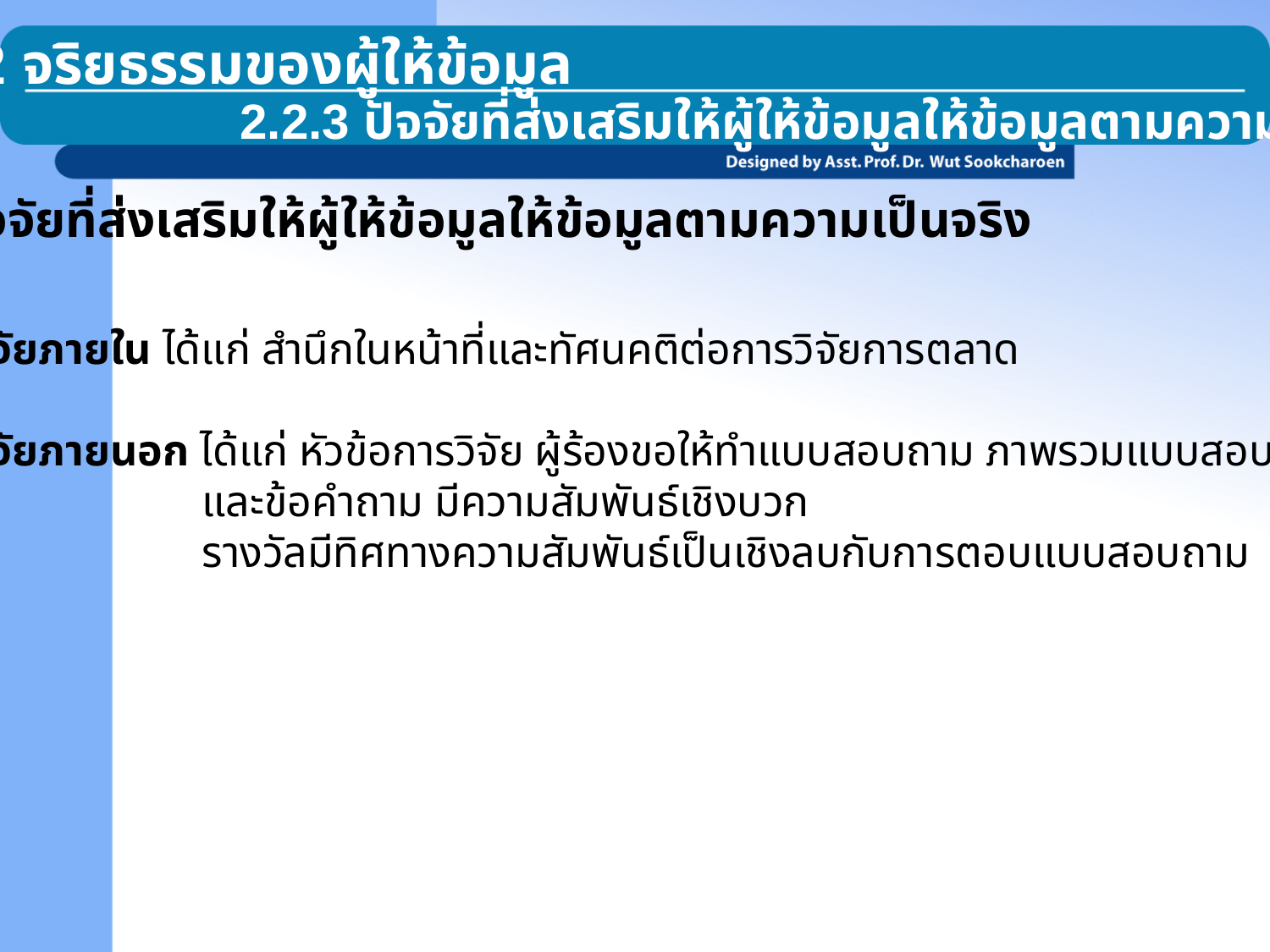

2.2 จริยธรรมของผู้ให้ข้อมูล
2.2.3 ปัจจัยที่ส่งเสริมให้ผู้ให้ข้อมูลให้ข้อมูลตามความเป็นจริง
ปัจจัยที่ส่งเสริมให้ผู้ให้ข้อมูลให้ข้อมูลตามความเป็นจริง
ปัจจัยภายใน ได้แก่ สำนึกในหน้าที่และทัศนคติต่อการวิจัยการตลาด

ปัจจัยภายนอก ได้แก่ หัวข้อการวิจัย ผู้ร้องขอให้ทำแบบสอบถาม ภาพรวมแบบสอบถาม
                        และข้อคำถาม มีความสัมพันธ์เชิงบวก
                        รางวัลมีทิศทางความสัมพันธ์เป็นเชิงลบกับการตอบแบบสอบถาม